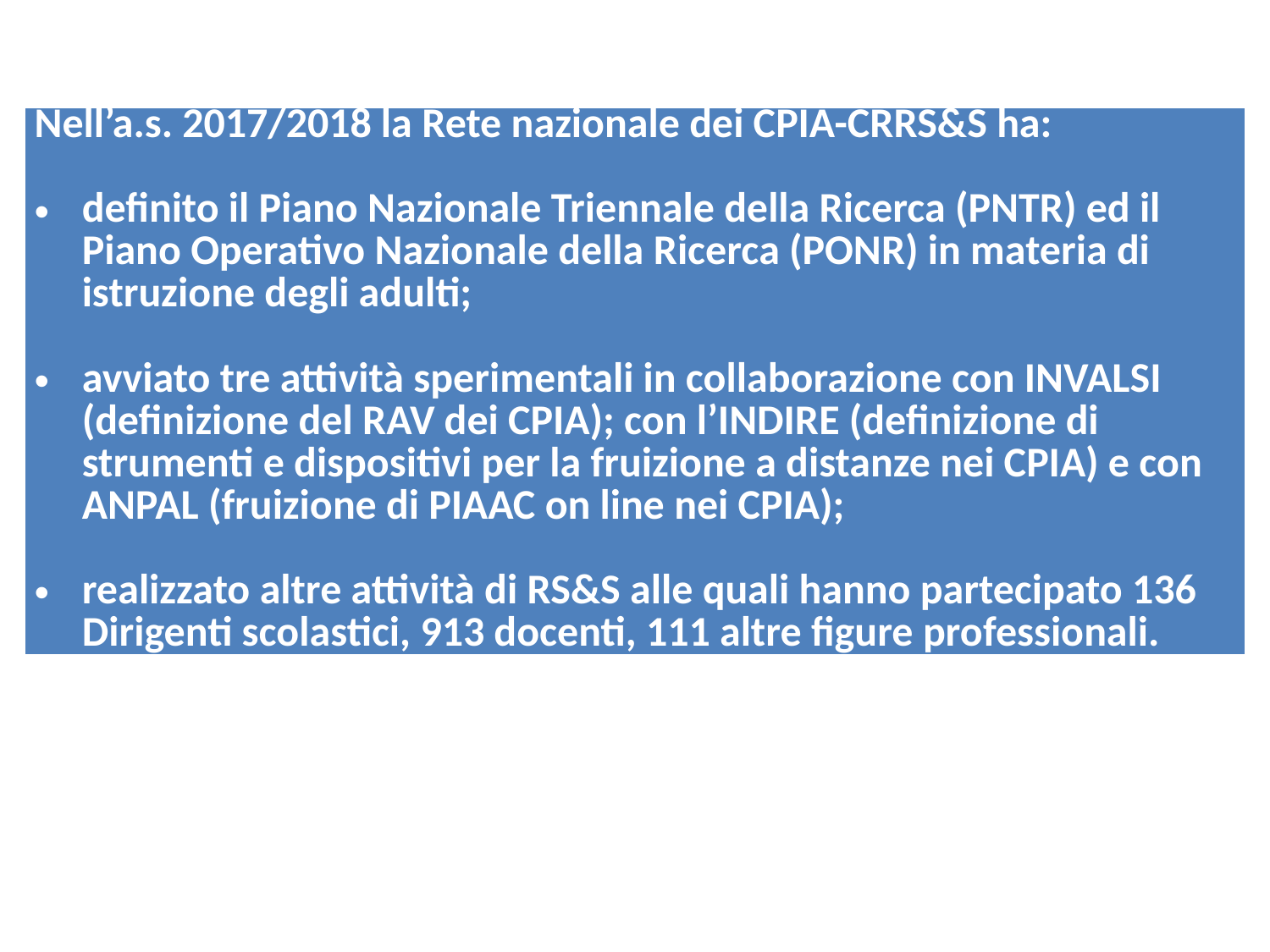

| Nell’a.s. 2017/2018 la Rete nazionale dei CPIA-CRRS&S ha: definito il Piano Nazionale Triennale della Ricerca (PNTR) ed il Piano Operativo Nazionale della Ricerca (PONR) in materia di istruzione degli adulti; avviato tre attività sperimentali in collaborazione con INVALSI (definizione del RAV dei CPIA); con l’INDIRE (definizione di strumenti e dispositivi per la fruizione a distanze nei CPIA) e con ANPAL (fruizione di PIAAC on line nei CPIA); realizzato altre attività di RS&S alle quali hanno partecipato 136 Dirigenti scolastici, 913 docenti, 111 altre figure professionali. |
| --- |